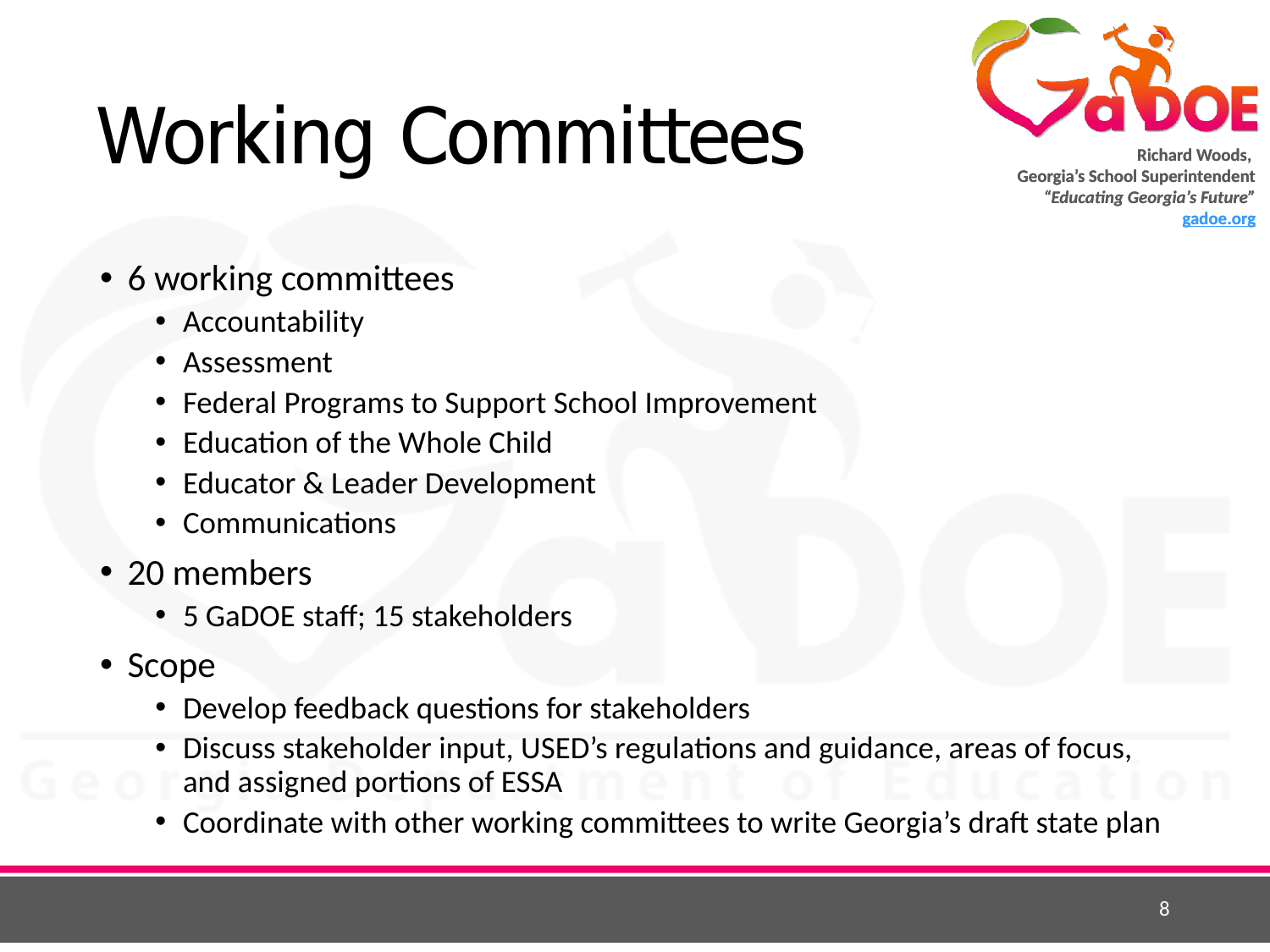

# Working Committees
6 working committees
Accountability
Assessment
Federal Programs to Support School Improvement
Education of the Whole Child
Educator & Leader Development
Communications
20 members
5 GaDOE staff; 15 stakeholders
Scope
Develop feedback questions for stakeholders
Discuss stakeholder input, USED’s regulations and guidance, areas of focus, and assigned portions of ESSA
Coordinate with other working committees to write Georgia’s draft state plan
8